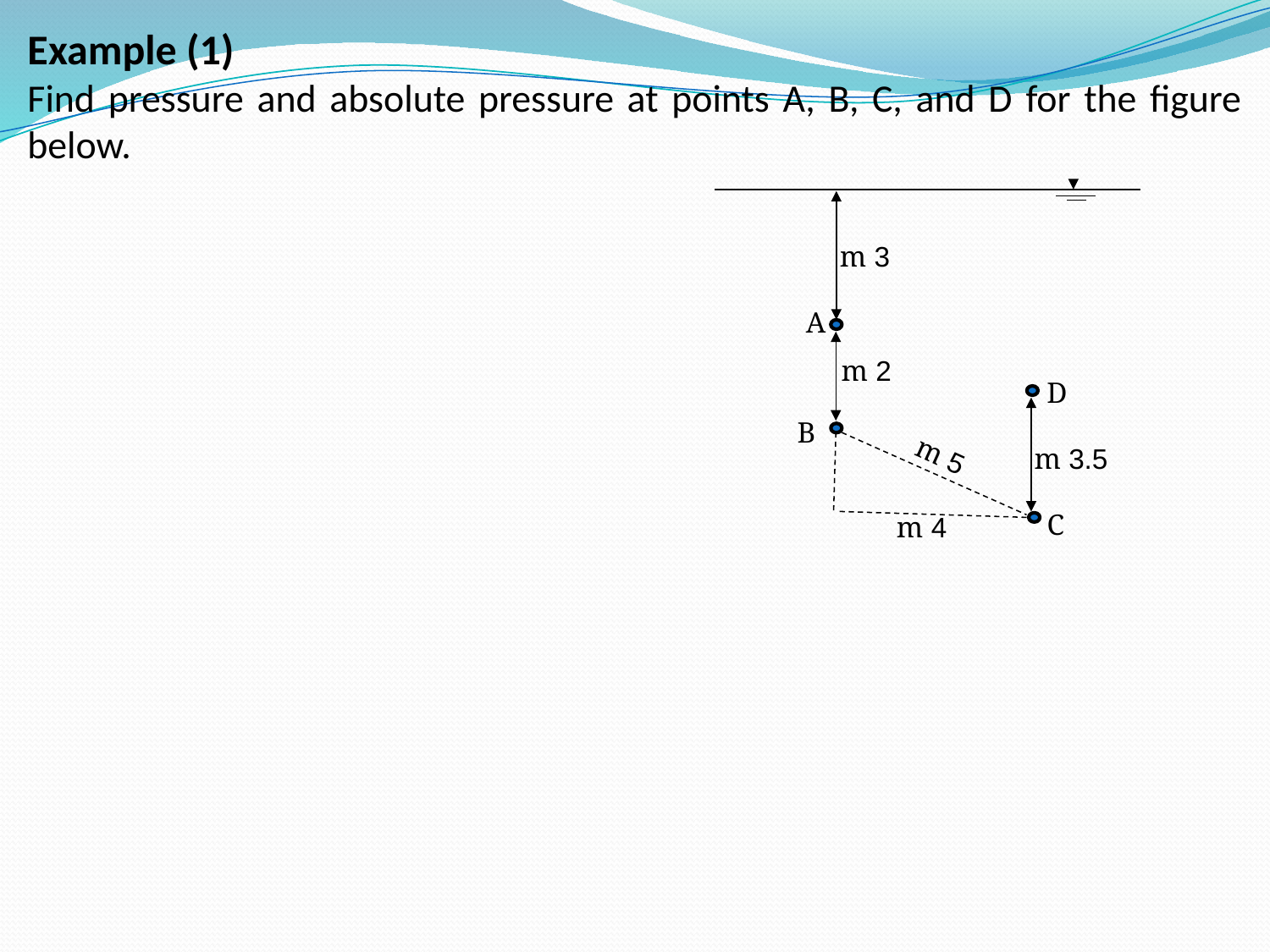

Example (1)
Find pressure and absolute pressure at points A, B, C, and D for the figure below.
A

D

B

C

3 m
2 m
3.5 m
5 m
4 m